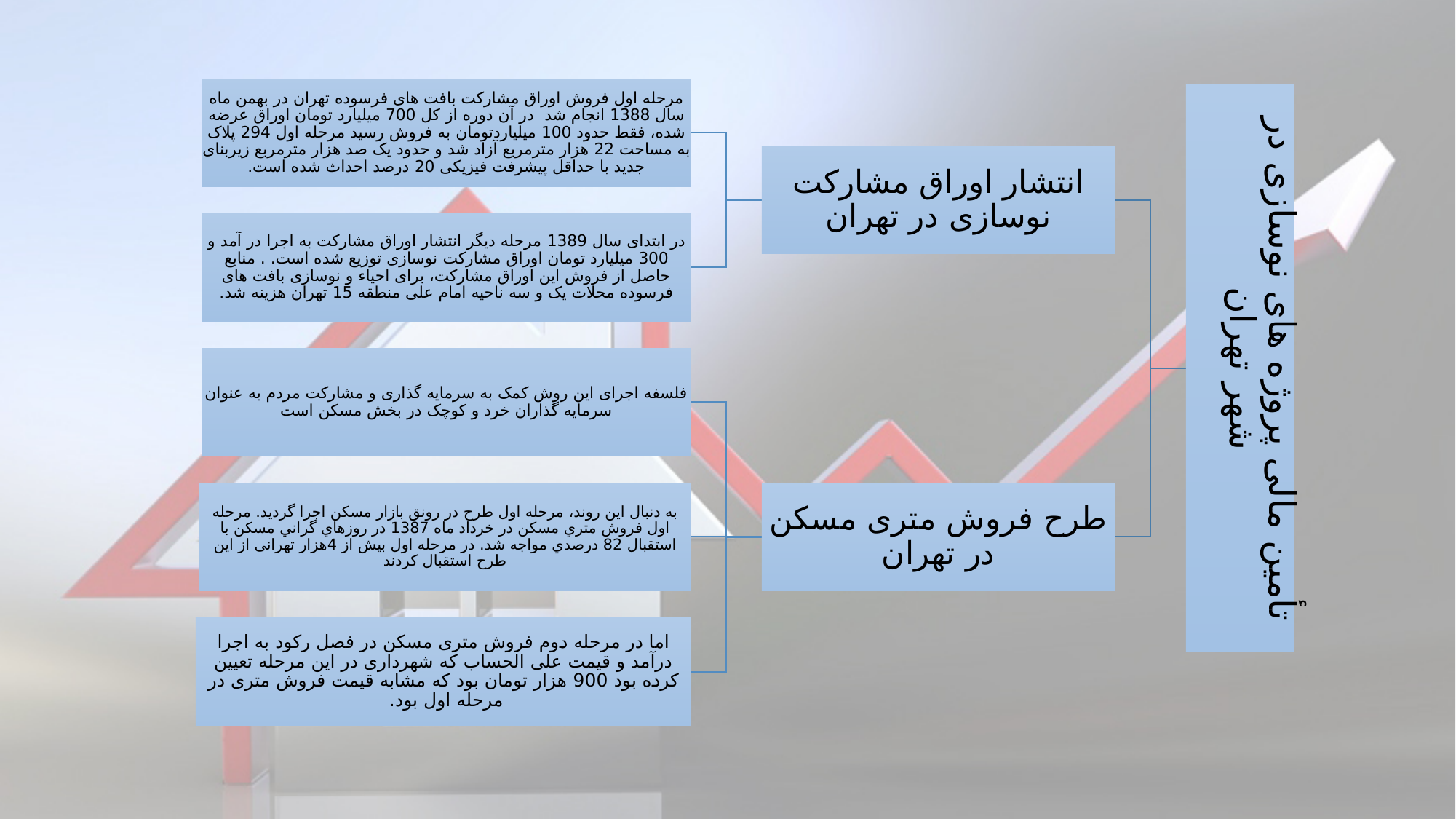

تأمین مالی پروژه های نوسازی در شهر تهران
انتشار اوراق مشارکت نوسازی در تهران
مرحله اول فروش اوراق مشارکت بافت های فرسوده تهران در بهمن ماه سال 1388 انجام شد  در آن دوره از کل 700 میلیارد تومان اوراق عرضه شده، فقط حدود 100 میلیاردتومان به فروش رسید مرحله اول 294 پلاک به مساحت 22 هزار مترمربع آزاد شد و حدود یک صد هزار مترمربع زیربنای جدید با حداقل پیشرفت فیزیکی 20 درصد احداث شده است.
در ابتدای سال 1389 مرحله دیگر انتشار اوراق مشارکت به اجرا در آمد و 300 میلیارد تومان اوراق مشارکت نوسازی توزیع شده است. . منابع حاصل از فروش این اوراق مشارکت، برای احیاء و نوسازی بافت های فرسوده محلات یک و سه ناحیه امام علی منطقه 15 تهران هزینه شد.
طرح فروش متری مسکن در تهران
فلسفه اجرای این روش کمک به سرمایه گذاری و مشارکت مردم به عنوان سرمایه گذاران خرد و کوچک در بخش مسکن است
به دنبال این روند، مرحله اول طرح در رونق بازار مسکن اجرا گردید. مرحله اول فروش متري مسكن در خرداد ماه 1387 در روزهاي گراني مسكن با استقبال 82 درصدي مواجه شد. در مرحله اول بیش از 4هزار تهرانی از این طرح استقبال کردند
اما در مرحله دوم فروش متری مسکن در فصل رکود به اجرا درآمد و قیمت علی الحساب که شهرداری در این مرحله تعیین کرده بود 900 هزار تومان بود که مشابه قیمت فروش متری در مرحله اول بود.